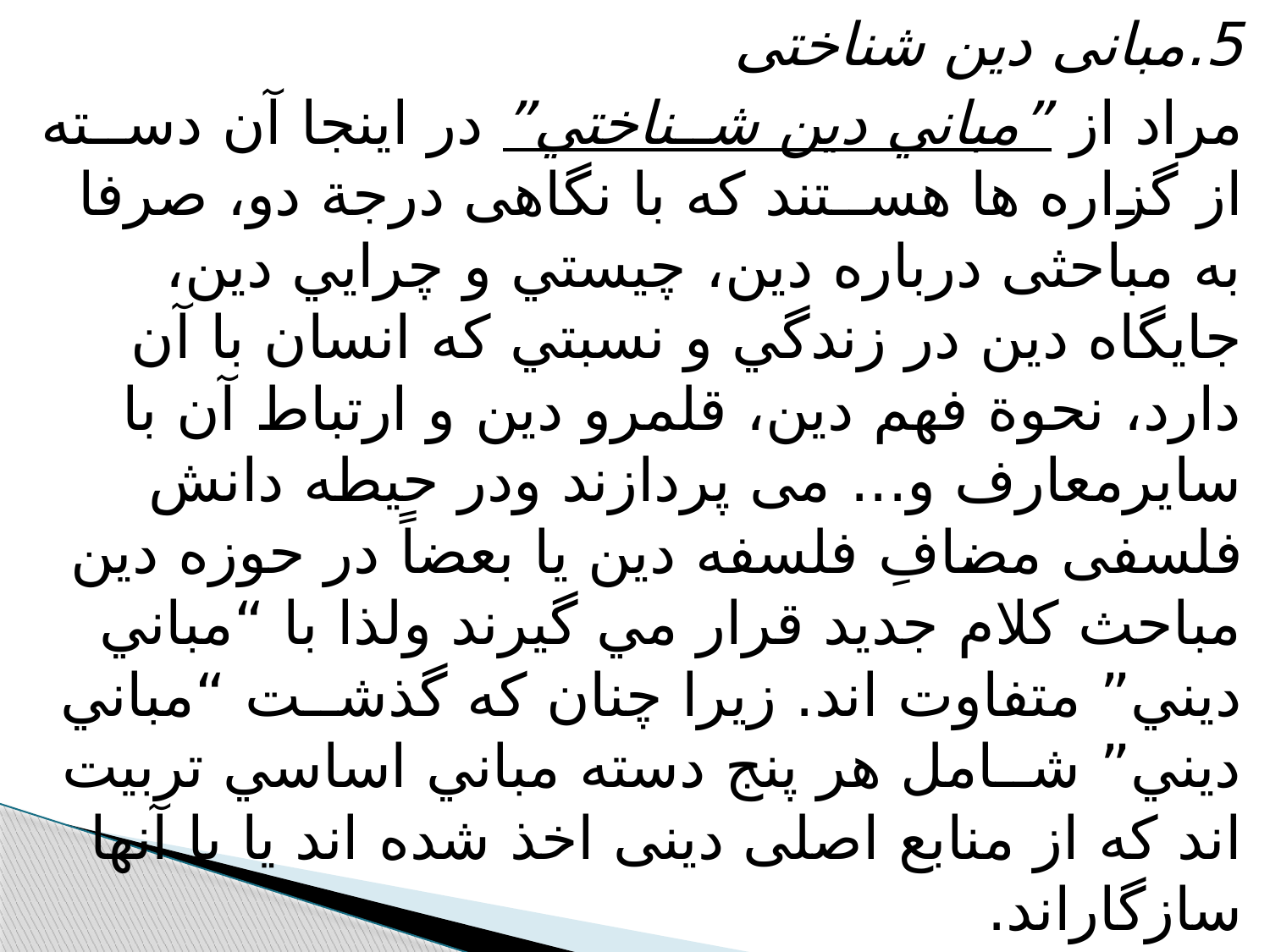

5.مبانی دین شناختی
مراد از ”مباني دين شــناختي” در اينجا آن دســته از گزاره ها هســتند که با نگاهی درجة دو، صرفا به مباحثی درباره دین، چيستي و چرايي دين، جايگاه دين در زندگي و نسبتي كه انسان با آن دارد، نحوة فهم دين، قلمرو دين و ارتباط آن با سايرمعارف و... می پردازند ودر حیطه دانش فلسفی مضافِ فلسفه دین یا بعضاً در حوزه دین مباحث كلام جديد قرار مي گيرند ولذا با “مباني ديني” متفاوت اند. زيرا چنان که گذشــت “مباني ديني” شــامل هر پنج دسته مباني اساسي تربيت اند که از منابع اصلی دينی اخذ شده اند يا با آنها سازگاراند.